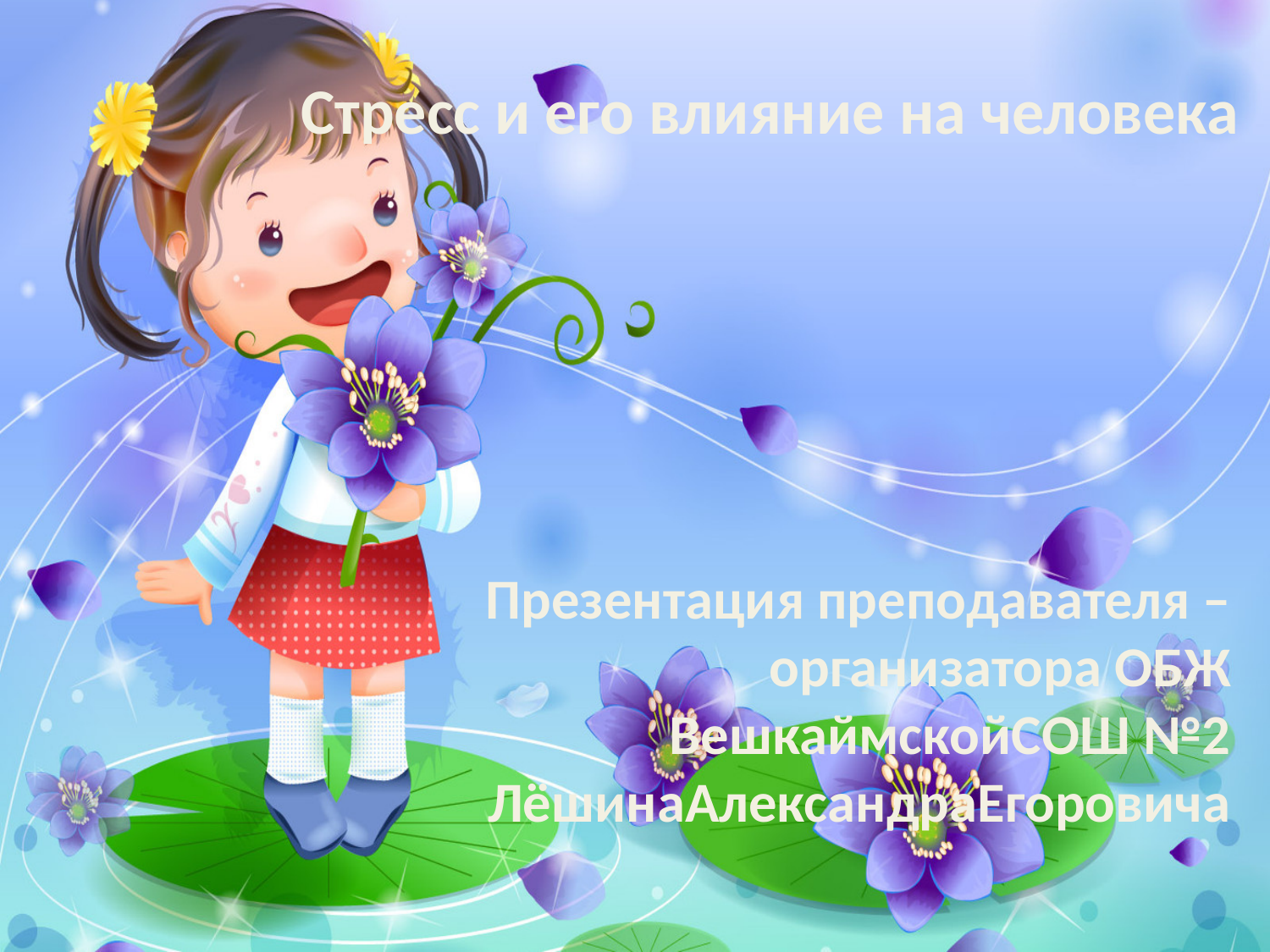

# Стресс и его влияние на человека
Презентация преподавателя –организатора ОБЖ ВешкаймскойСОШ №2 ЛёшинаАлександраЕгоровича